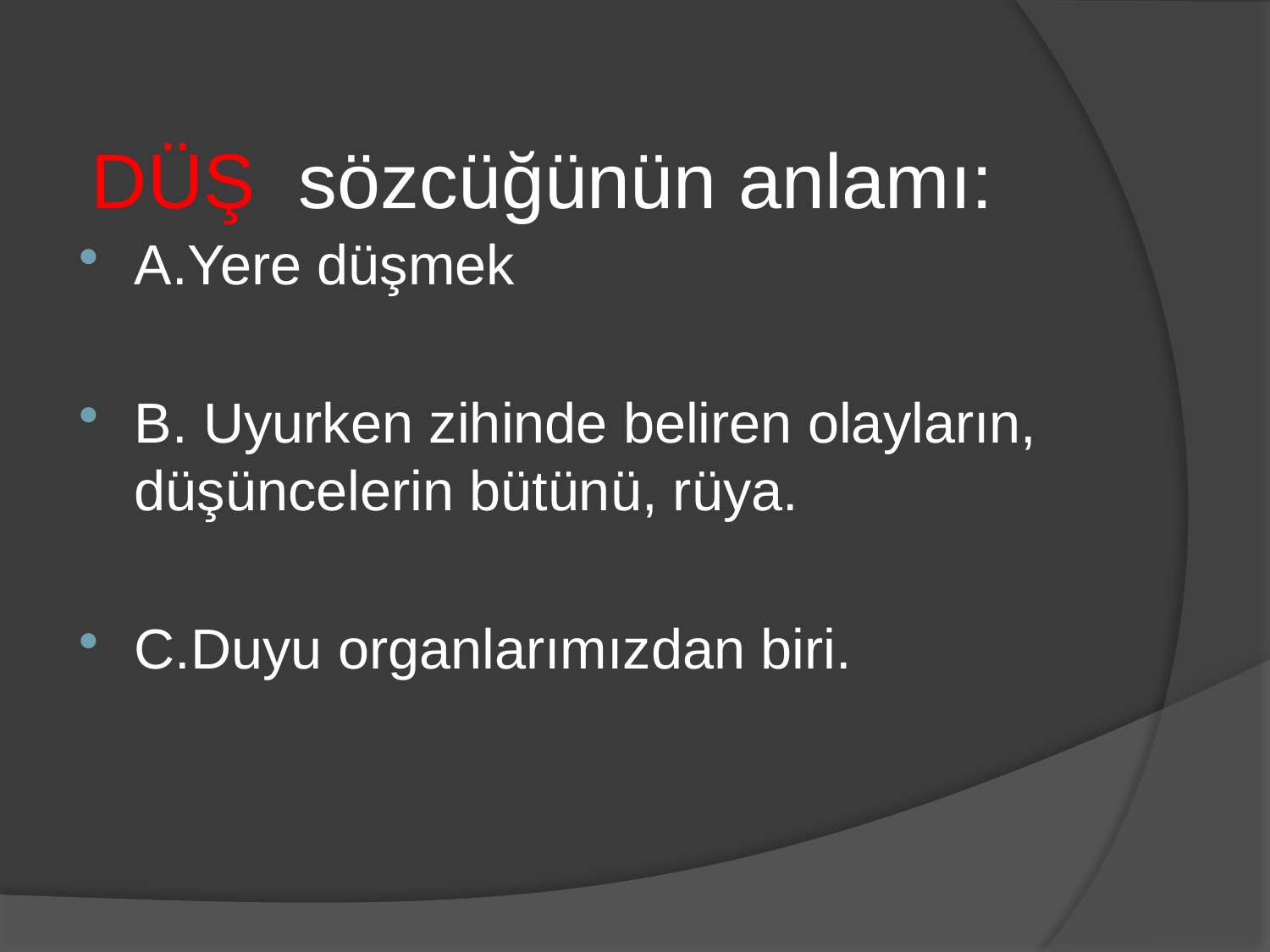

# DÜŞ  sözcüğünün anlamı:
A.Yere düşmek

B. Uyurken zihinde beliren olayların, düşüncelerin bütünü, rüya.

C.Duyu organlarımızdan biri.